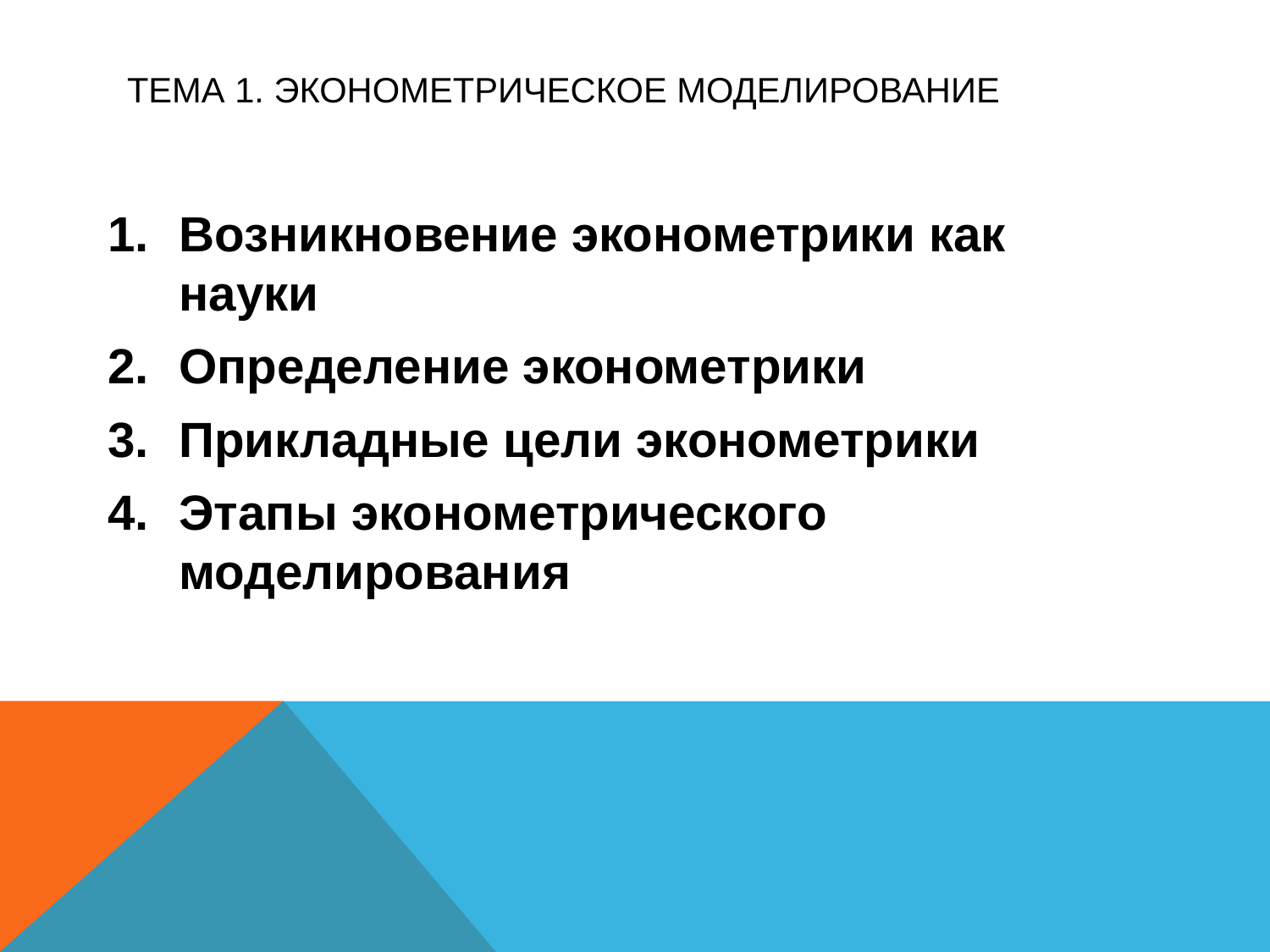

# Тема 1. Эконометрическое моделирование
Возникновение эконометрики как науки
Определение эконометрики
Прикладные цели эконометрики
Этапы эконометрического моделирования